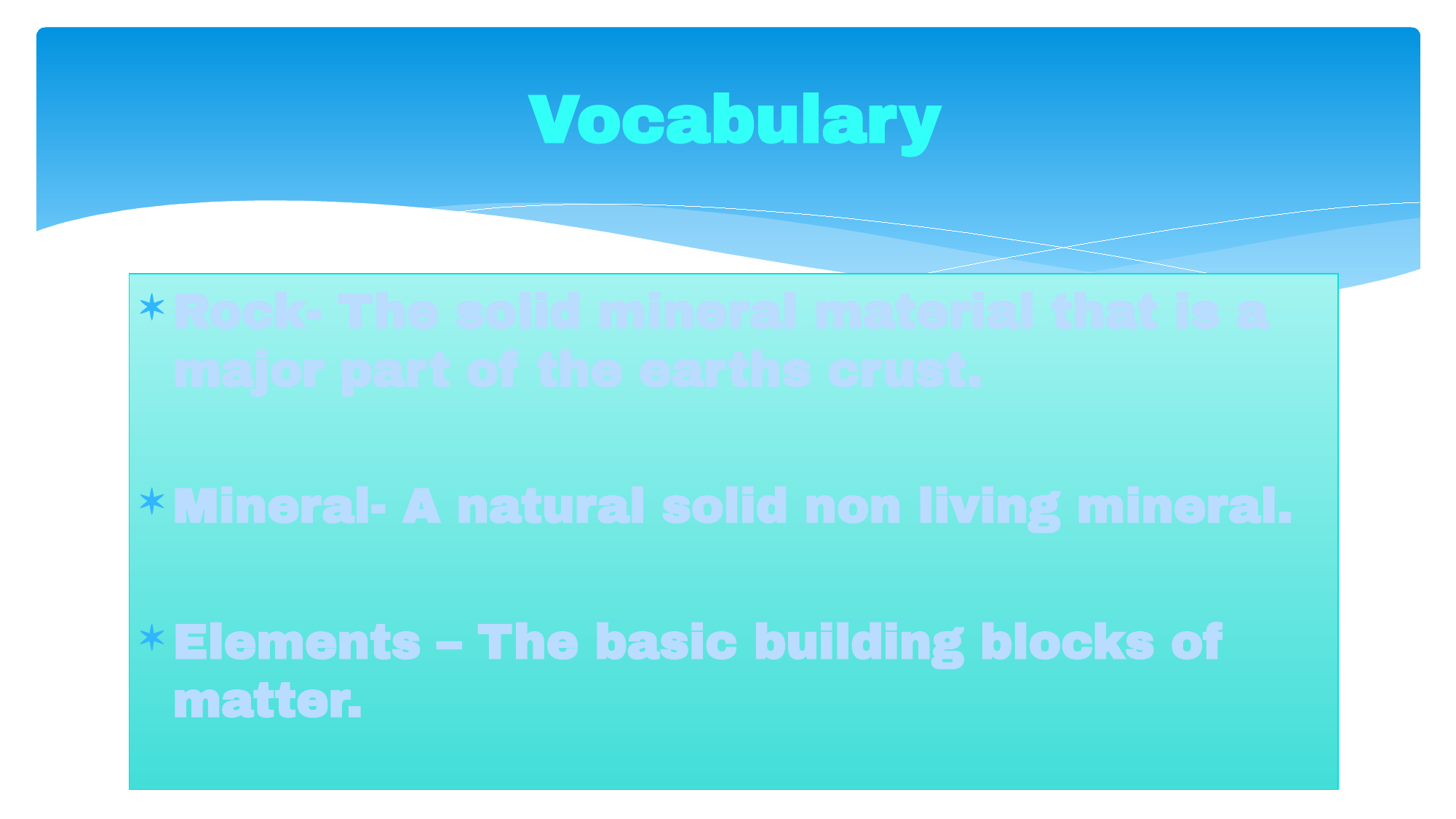

# Vocabulary
Rock- The solid mineral material that is a major part of the earths crust.

Mineral- A natural solid non living mineral.

Elements – The basic building blocks of matter.